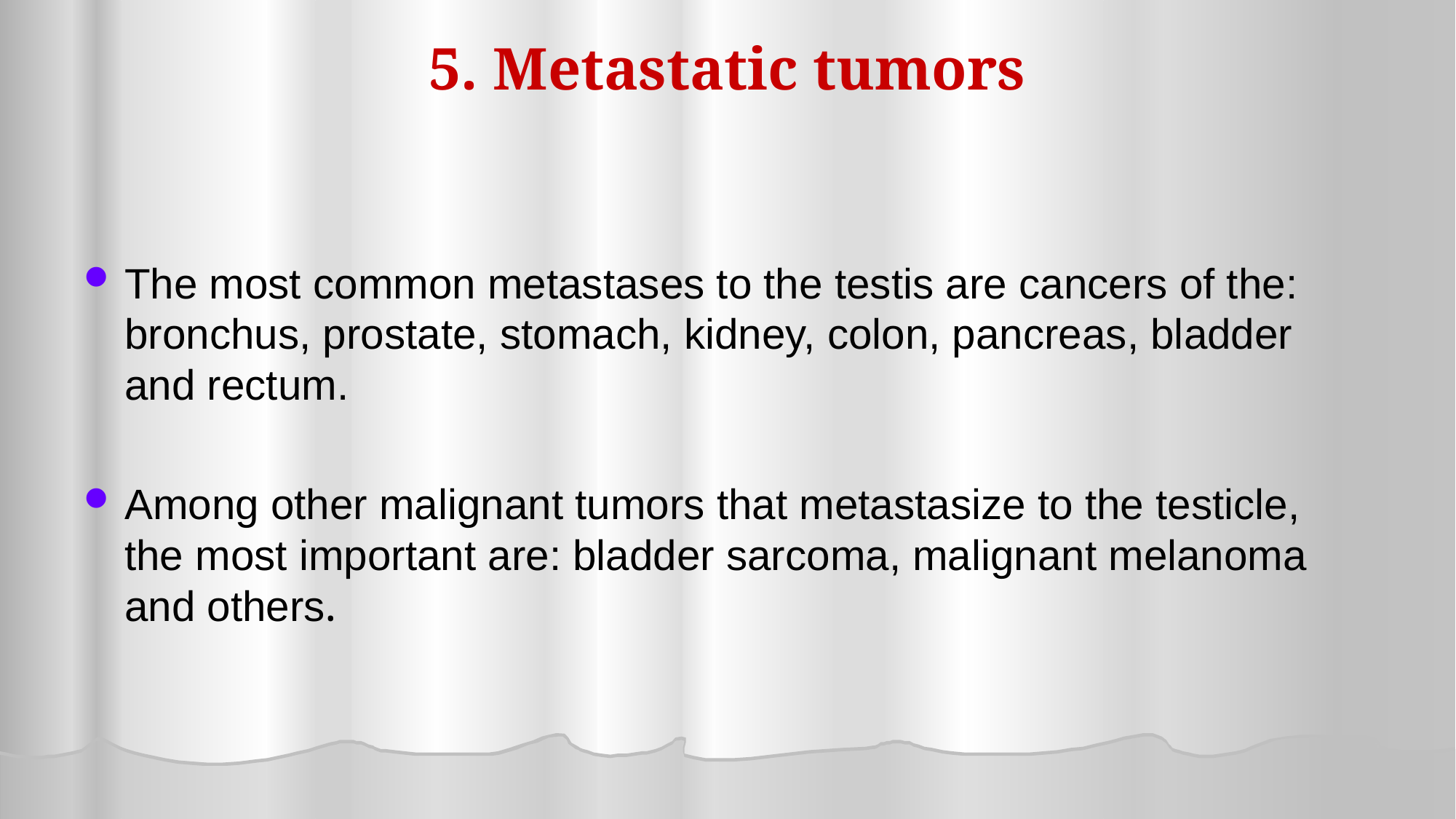

# 5. Metastatic tumors

The most common metastases to the testis are cancers of the: bronchus, prostate, stomach, kidney, colon, pancreas, bladder and rectum.

Among other malignant tumors that metastasize to the testicle, the most important are: bladder sarcoma, malignant melanoma and others.